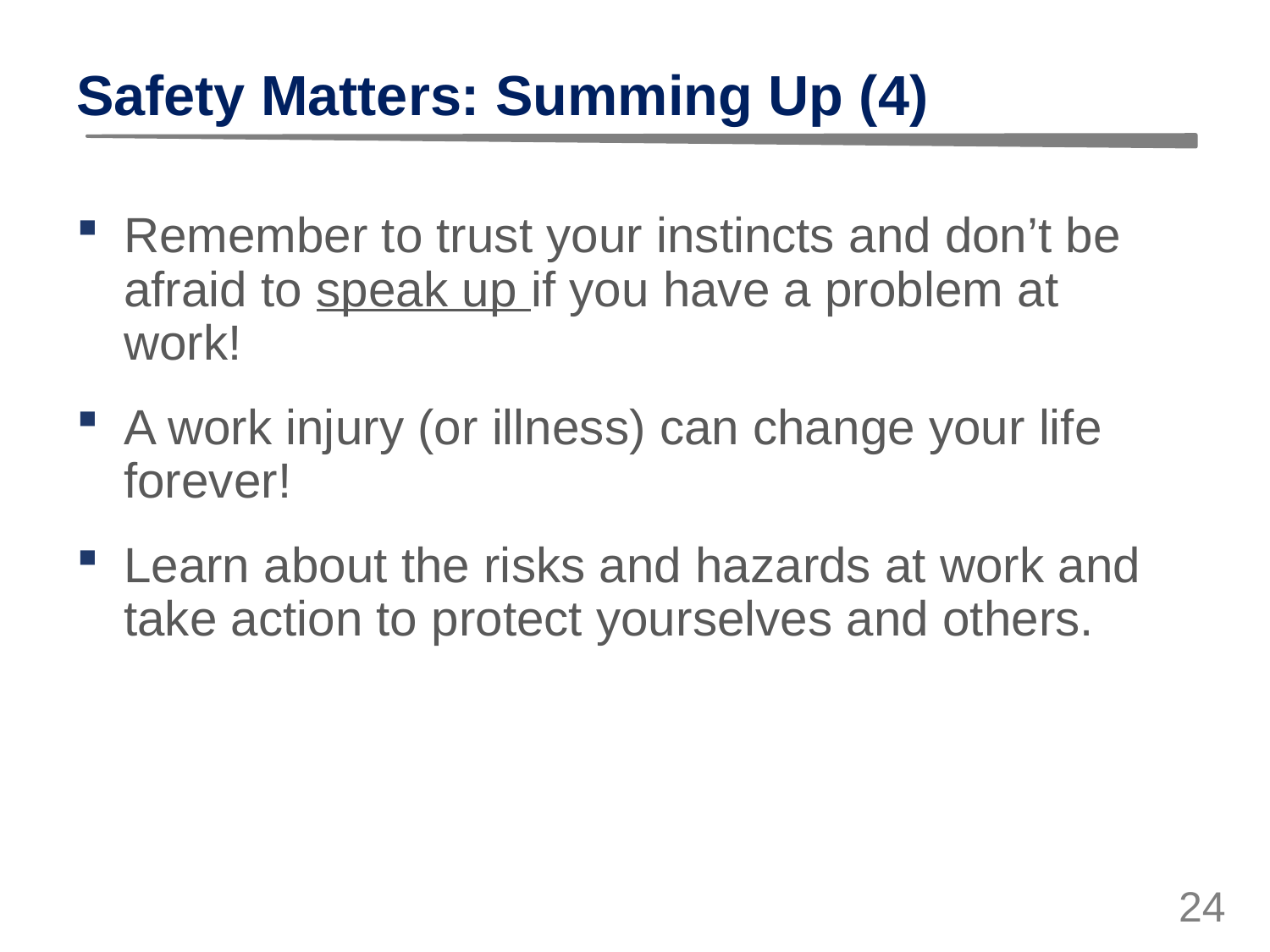

# Safety Matters: Summing Up (4)

Remember to trust your instincts and don’t be afraid to speak up if you have a problem at work!
A work injury (or illness) can change your life forever!
Learn about the risks and hazards at work and take action to protect yourselves and others.

24